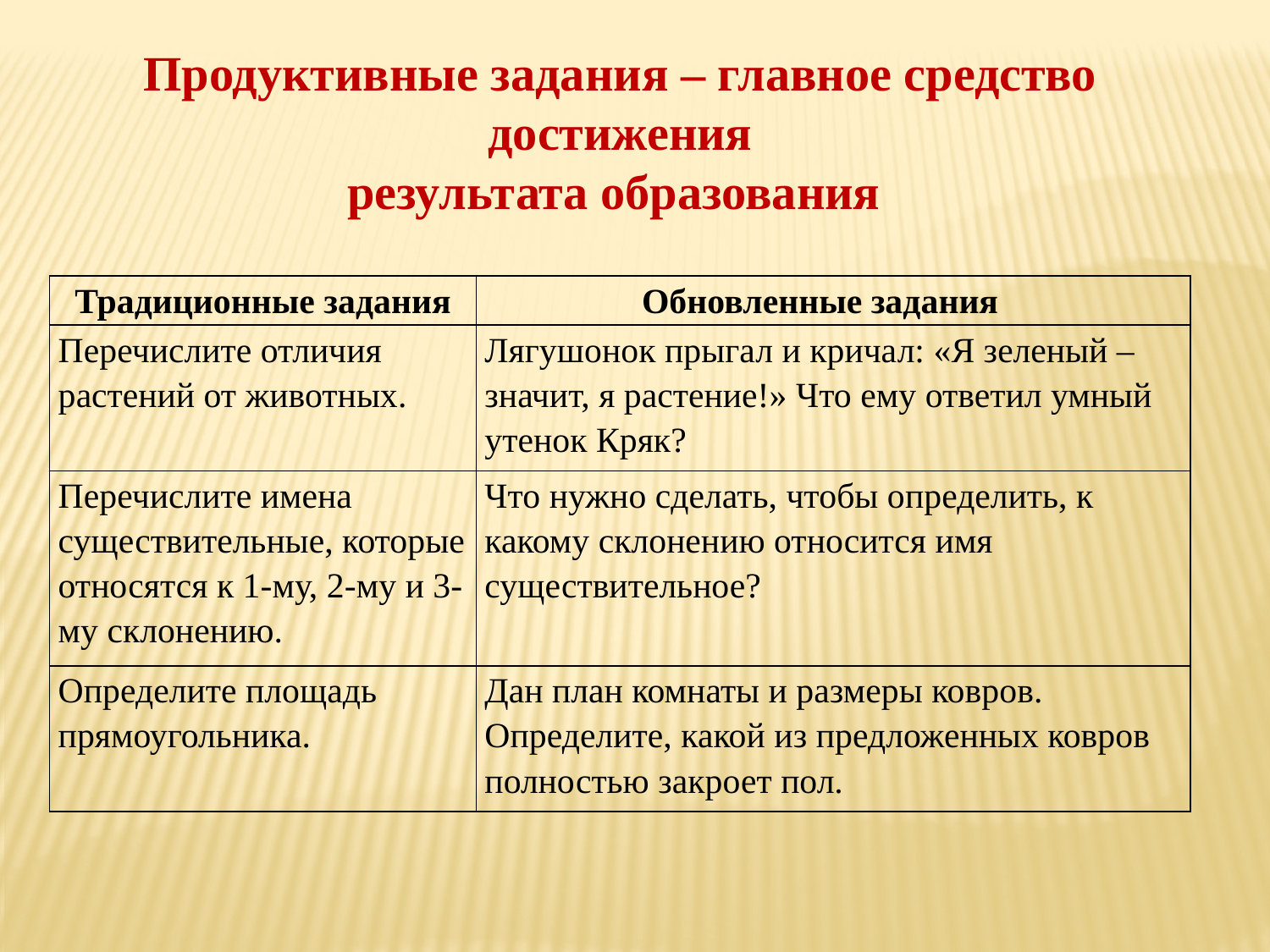

Продуктивные задания – главное средство достижения
результата образования
| Традиционные задания | Обновленные задания |
| --- | --- |
| Перечислите отличия растений от животных. | Лягушонок прыгал и кричал: «Я зеленый – значит, я растение!» Что ему ответил умный утенок Кряк? |
| Перечислите имена существительные, которые относятся к 1-му, 2-му и 3-му склонению. | Что нужно сделать, чтобы определить, к какому склонению относится имя существительное? |
| Определите площадь прямоугольника. | Дан план комнаты и размеры ковров. Определите, какой из предложенных ковров полностью закроет пол. |